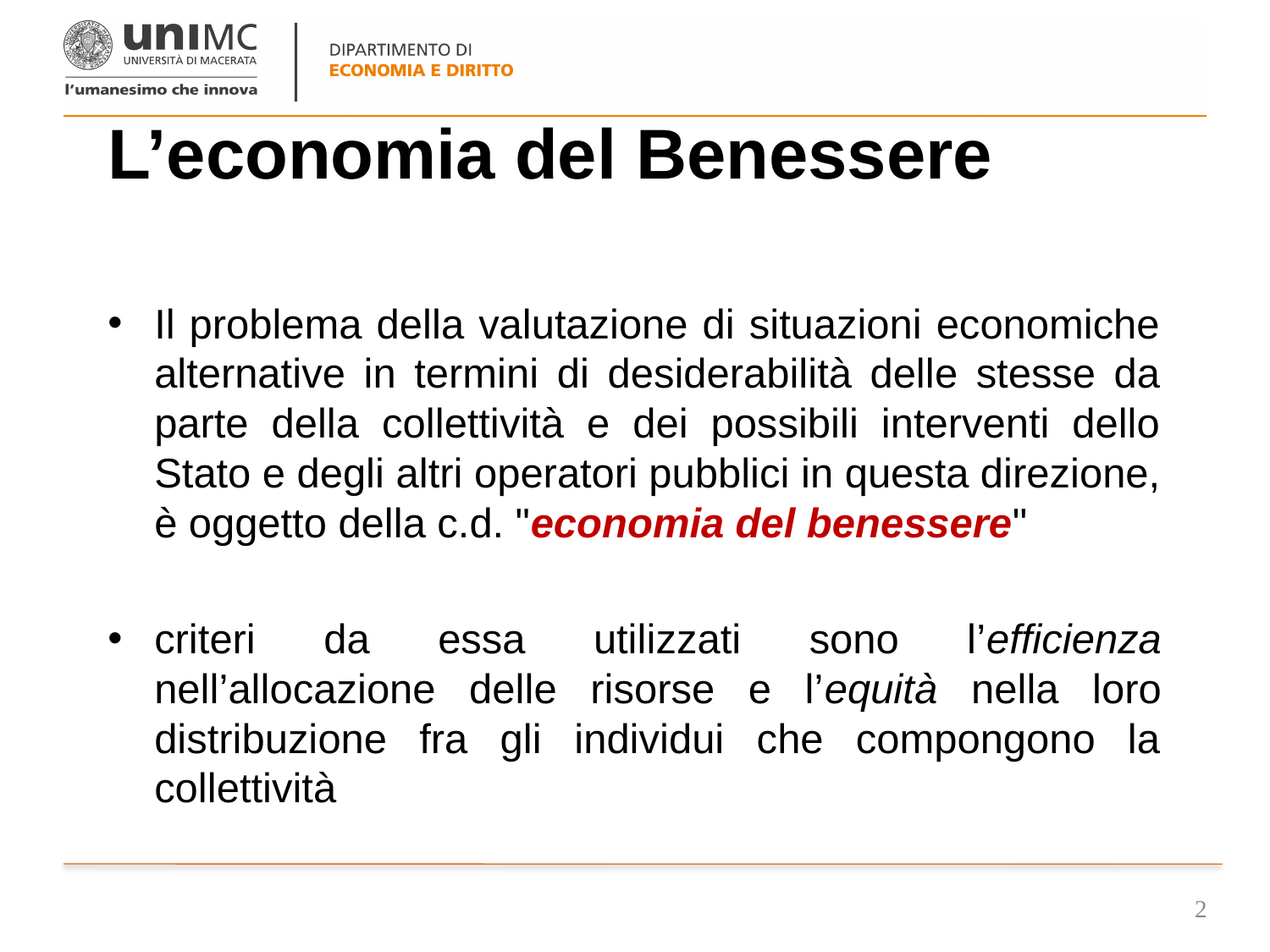

# L’economia del Benessere

Il problema della valutazione di situazioni economiche alternative in termini di desiderabilità delle stesse da parte della collettività e dei possibili interventi dello Stato e degli altri operatori pubblici in questa direzione, è oggetto della c.d. "economia del benessere"

criteri da essa utilizzati sono l’efficienza nell’allocazione delle risorse e l’equità nella loro distribuzione fra gli individui che compongono la collettività

2